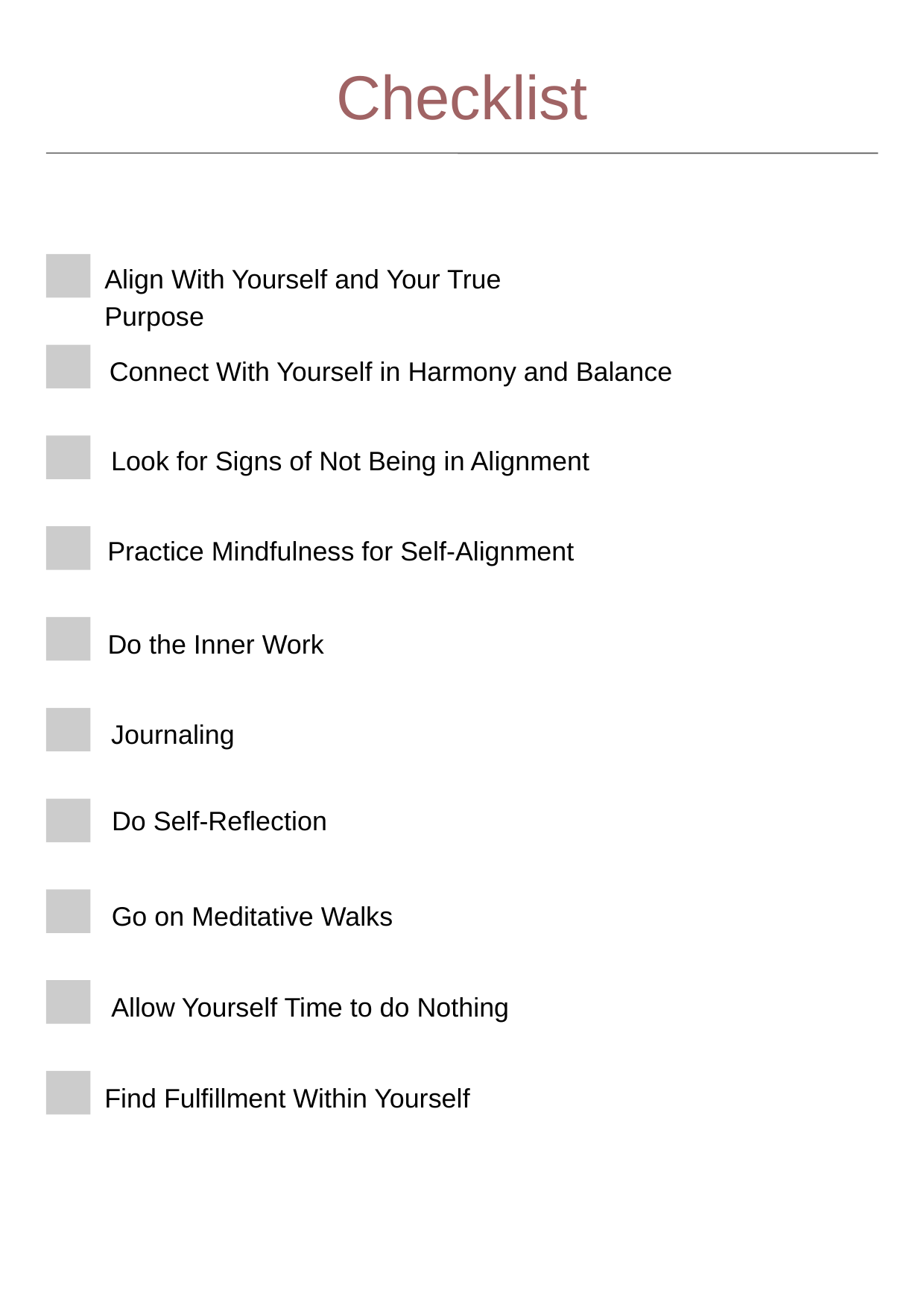

Checklist

Align With Yourself and Your True Purpose

Connect With Yourself in Harmony and Balance

Look for Signs of Not Being in Alignment

Practice Mindfulness for Self-Alignment

Do the Inner Work

Journaling
Do Self-Reflection

Go on Meditative Walks

Allow Yourself Time to do Nothing

Find Fulfillment Within Yourself